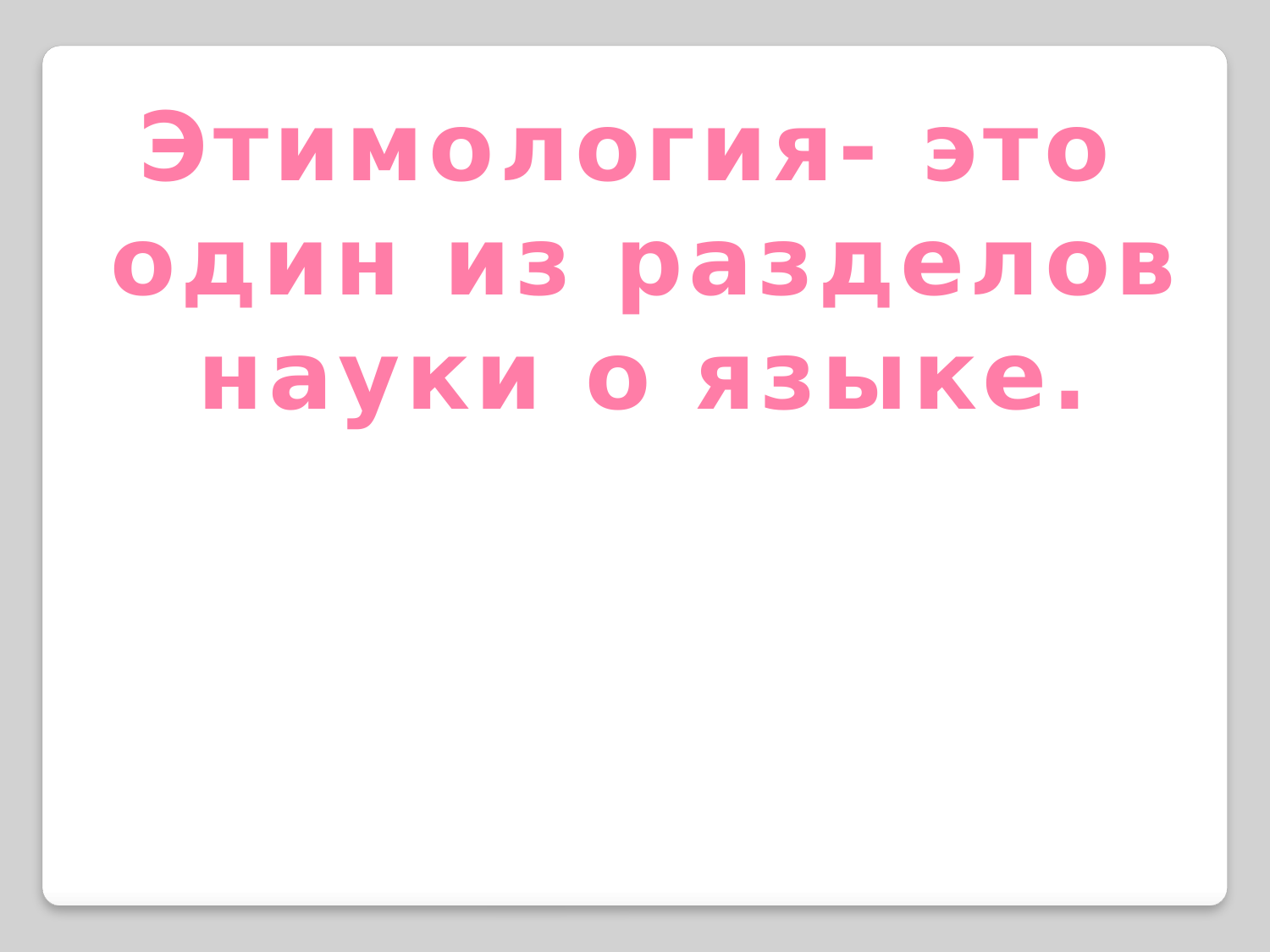

Этимология- это
 один из разделов
 науки о языке.